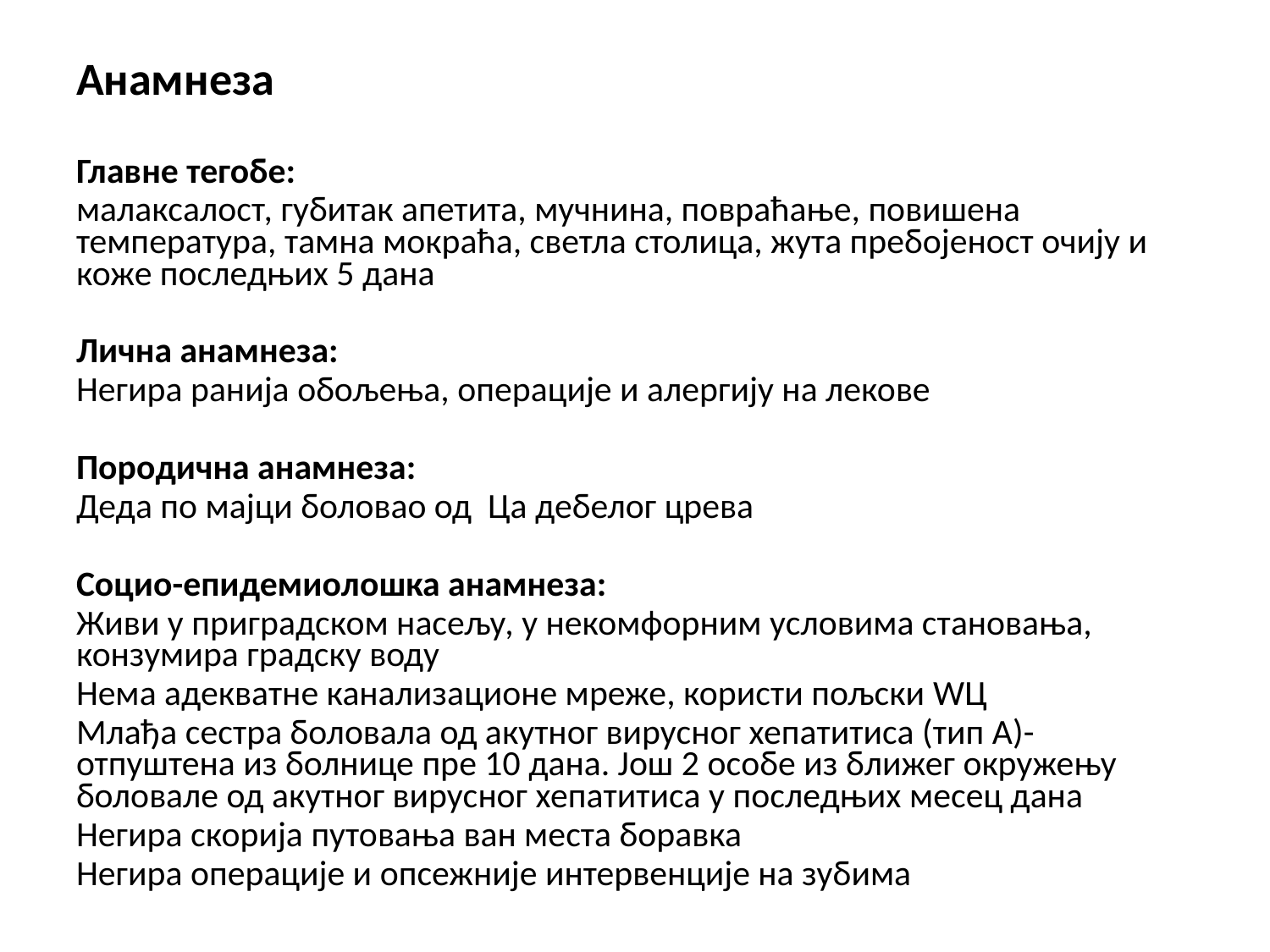

Анамнеза

Главне тегобе:
малаксалост, губитак апетита, мучнина, повраћање, повишена температура, тамна мокраћа, светла столица, жута пребојеност очију и коже последњих 5 дана

Лична анамнеза:
Негира ранија обољења, операције и алергију на лекове

Породична анамнеза:
Деда по мајци боловао од  Ца дебелог црева

Социо-епидемиолошка анамнеза:
Живи у приградском насељу, у некомфорним условима становања, конзумира градску воду
Нема адекватне канализационе мреже, користи пољски WЦ
Млађа сестра боловала од акутног вирусног хепатитиса (тип А)-отпуштена из болнице пре 10 дана. Још 2 особе из ближег окружењу боловале од акутног вирусног хепатитиса у последњих месец дана
Негира скорија путовања ван места боравка
Негира операције и опсежније интервенције на зубима